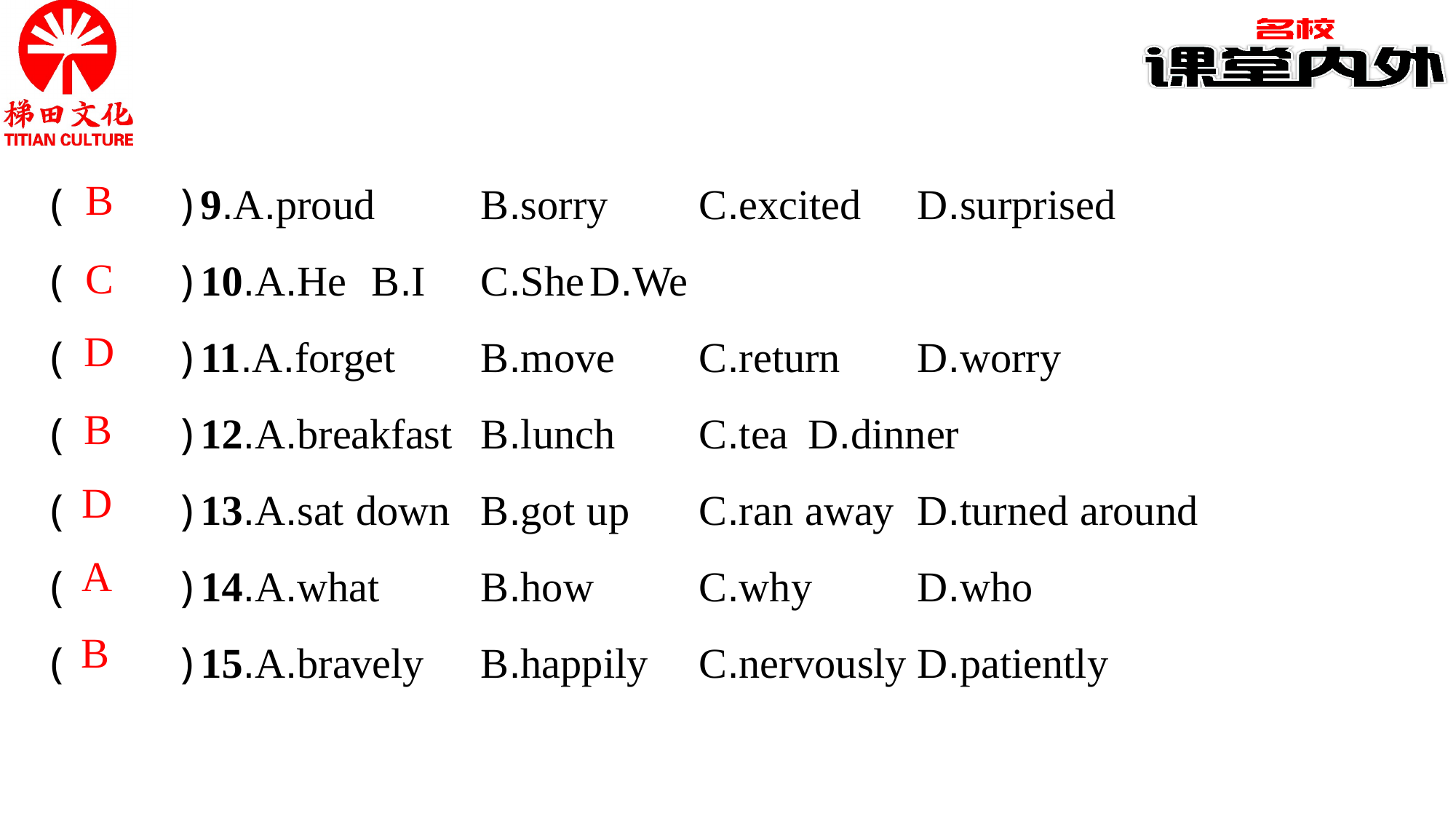

(　　)9.A.proud	B.sorry	C.excited	D.surprised
(　　)10.A.He	B.I	C.She	D.We
(　　)11.A.forget	B.move	C.return	D.worry
(　　)12.A.breakfast	B.lunch	C.tea	D.dinner
(　　)13.A.sat down	B.got up	C.ran away	D.turned around
(　　)14.A.what	B.how	C.why	D.who
(　　)15.A.bravely	B.happily	C.nervously	D.patiently
B
C
D
B
D
A
B